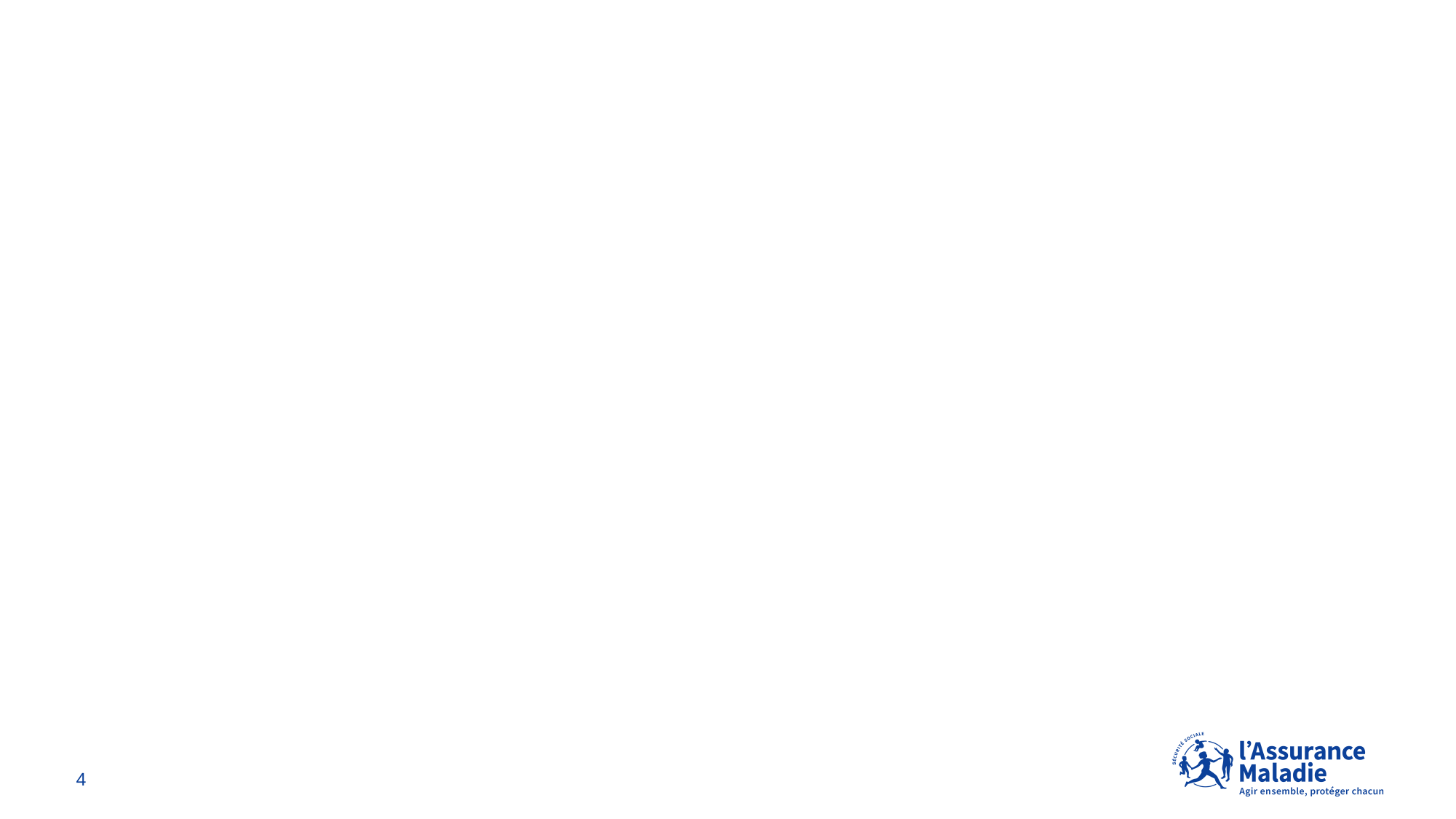

Organisation de la gestion des campagnes marketing de l’assurance maladie